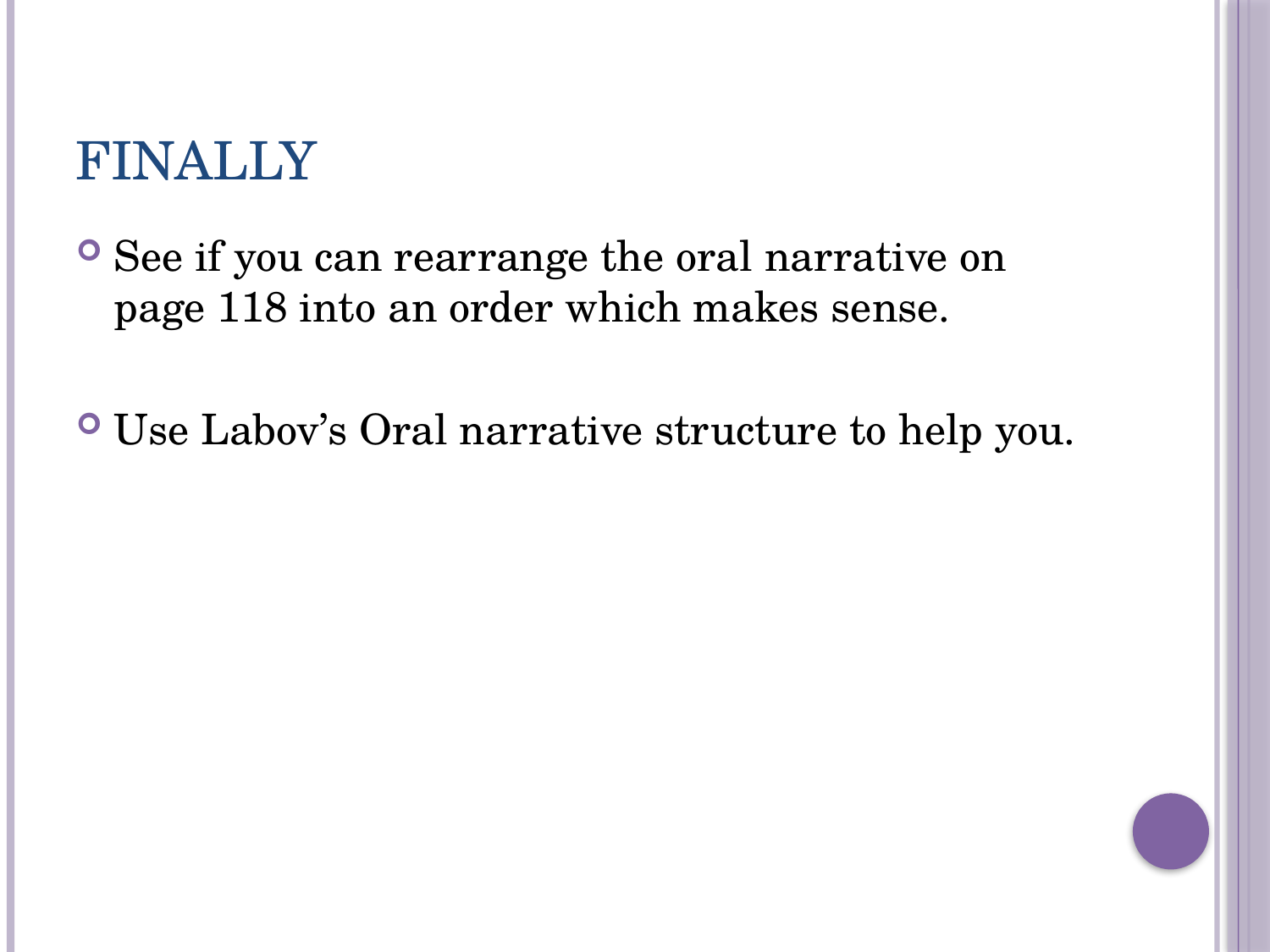

# Finally
See if you can rearrange the oral narrative on page 118 into an order which makes sense.

Use Labov’s Oral narrative structure to help you.